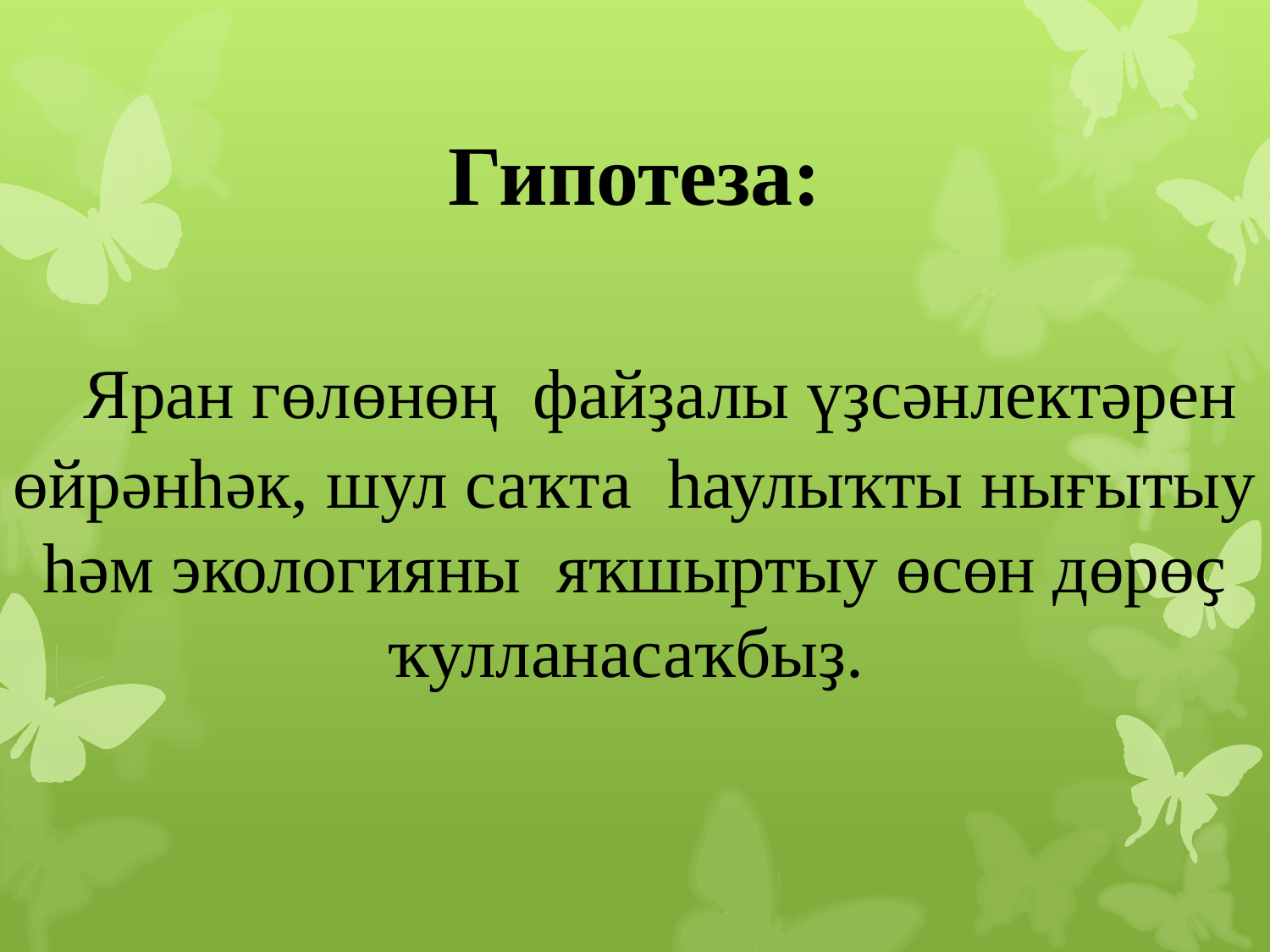

Гипотеза:

  Яран гөлөнөң  файҙалы үҙсәнлектәрен өйрәнһәк, шул саҡта  һаулыҡты нығытыу һәм экологияны  яҡшыртыу өсөн дөрөҫ ҡулланасаҡбыҙ.